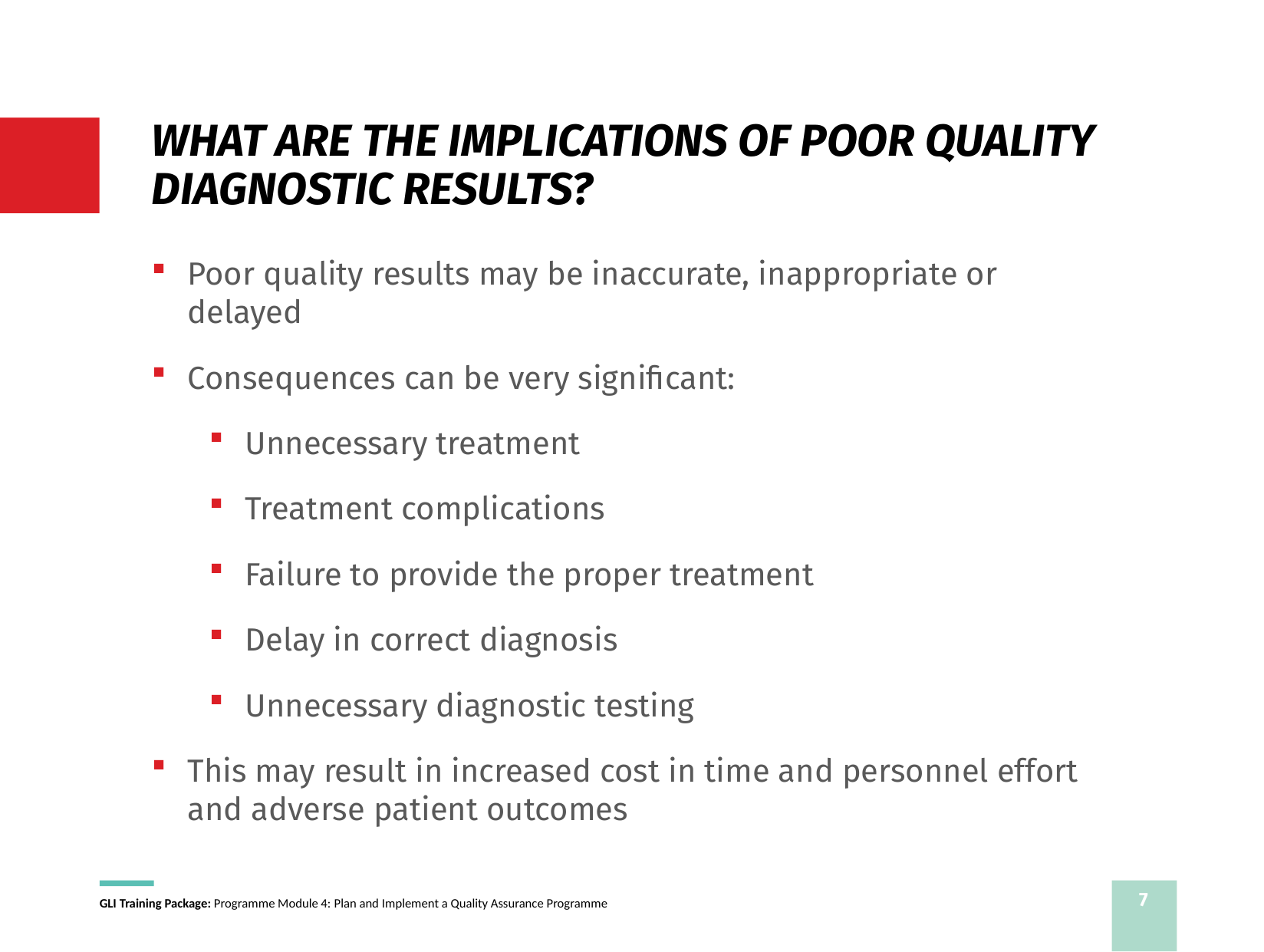

# WHAT ARE THE IMPLICATIONS OF POOR QUALITY DIAGNOSTIC RESULTS?
Poor quality results may be inaccurate, inappropriate or delayed
Consequences can be very significant:
Unnecessary treatment
Treatment complications
Failure to provide the proper treatment
Delay in correct diagnosis
Unnecessary diagnostic testing
This may result in increased cost in time and personnel effort and adverse patient outcomes